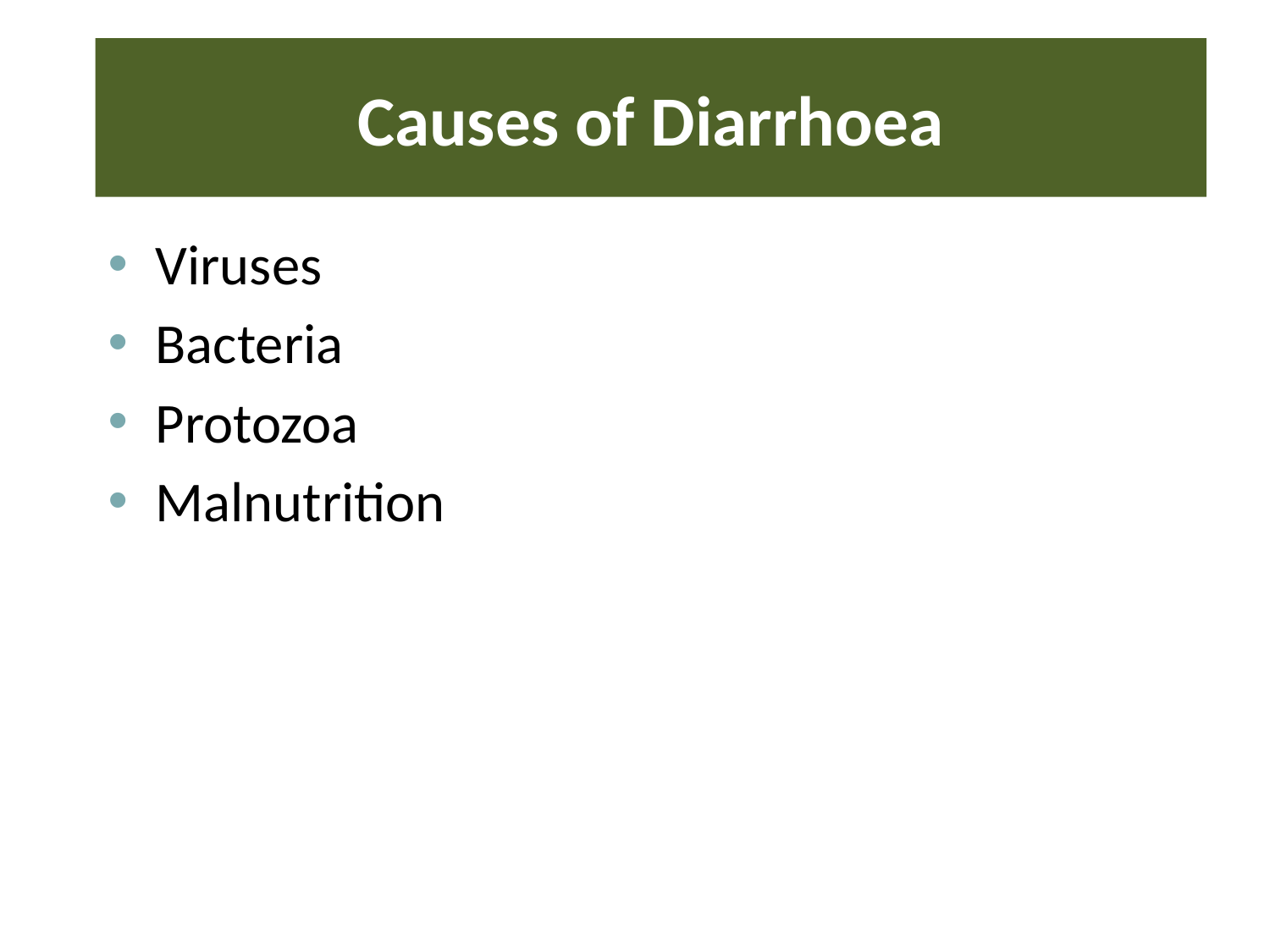

# Causes of Diarrhoea
Viruses
Bacteria
Protozoa
Malnutrition